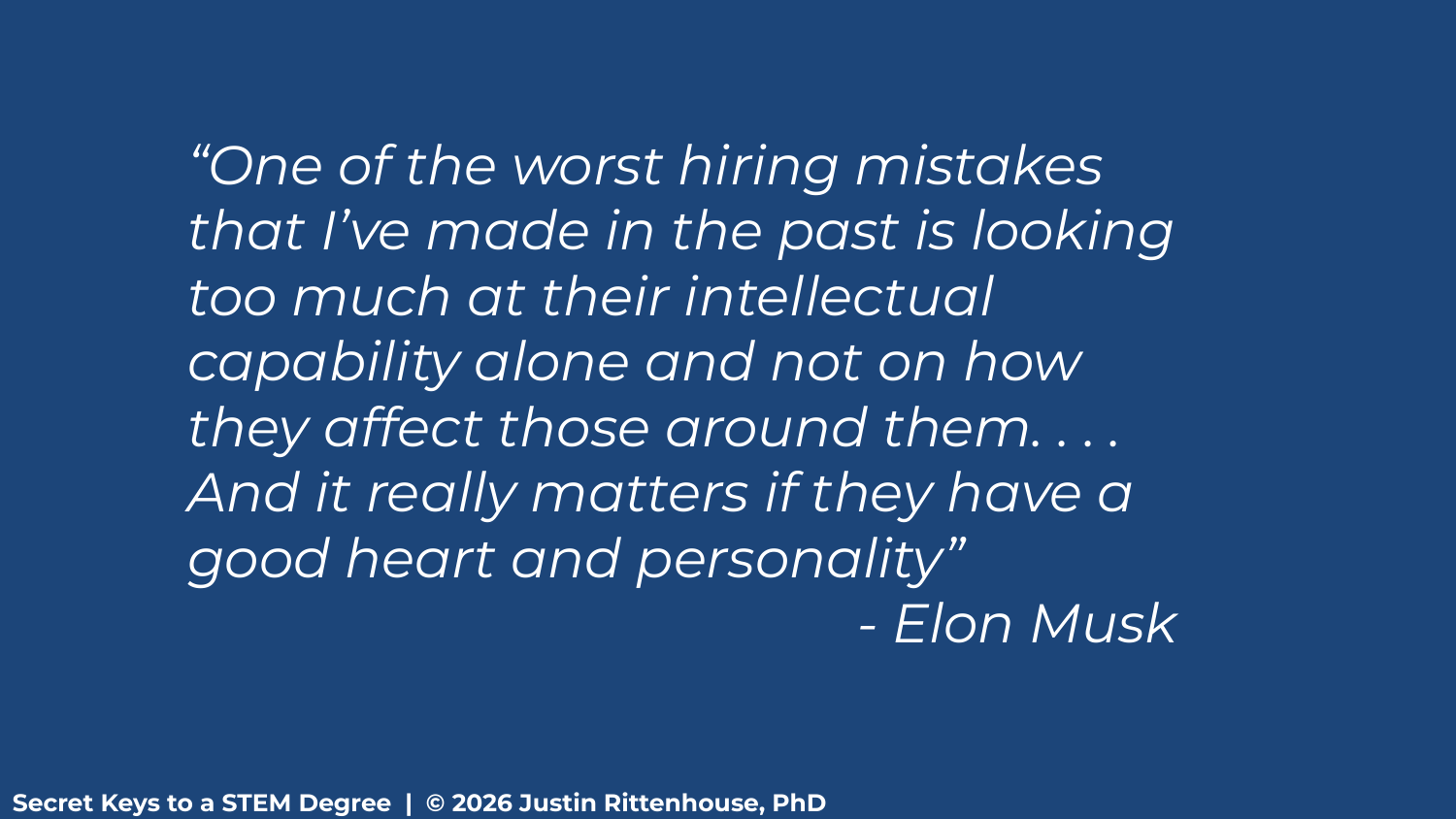

“One of the worst hiring mistakes that I’ve made in the past is looking too much at their intellectual capability alone and not on how they affect those around them. . . . And it really matters if they have a good heart and personality”
- Elon Musk